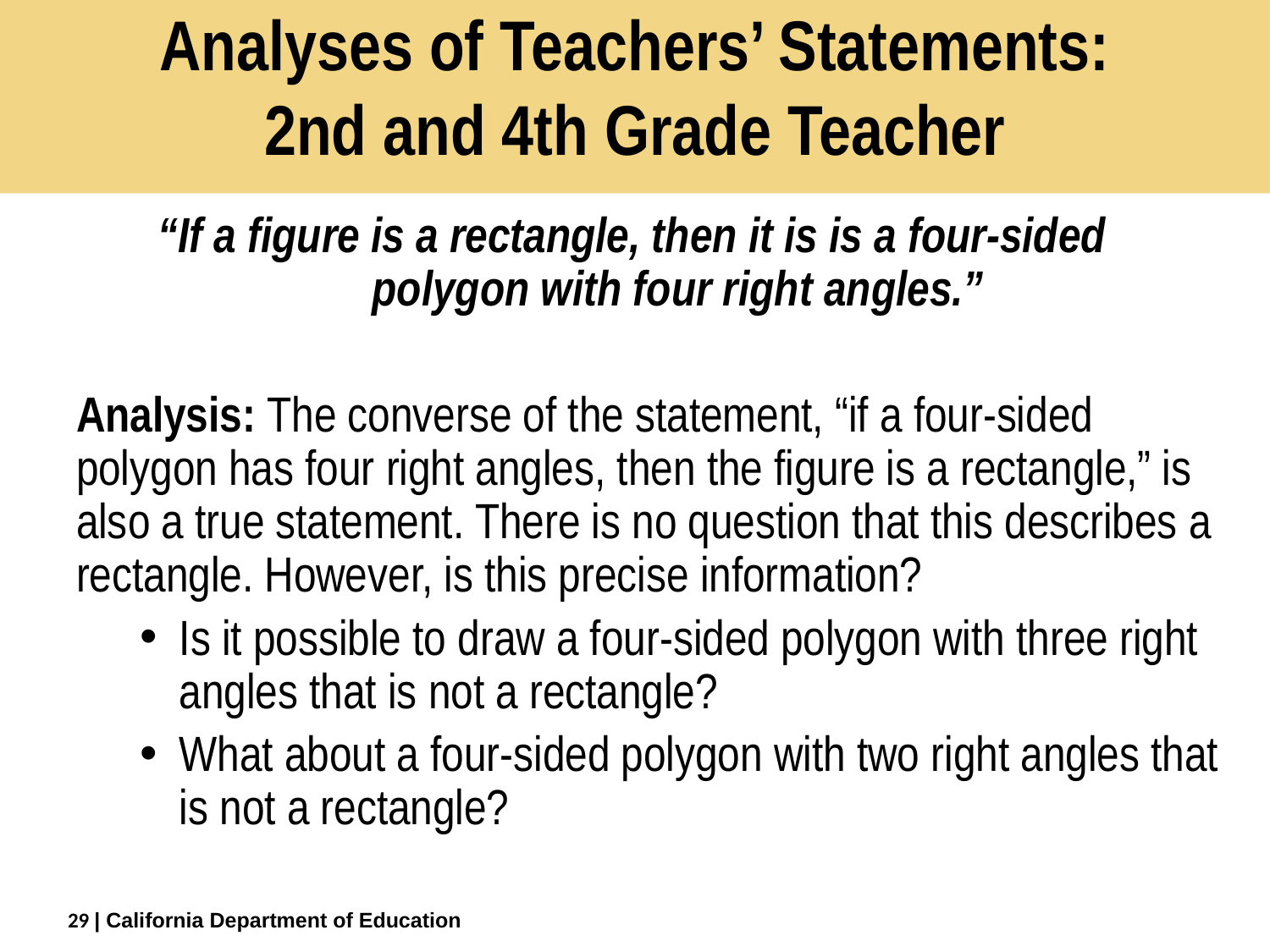

# Analyses of Teachers’ Statements: 2nd and 4th Grade Teacher
“If a figure is a rectangle, then it is is a four-sided     polygon with four right angles.”

Analysis: The converse of the statement, “if a four-sided polygon has four right angles, then the figure is a rectangle,” is also a true statement. There is no question that this describes a rectangle. However, is this precise information?
Is it possible to draw a four-sided polygon with three right angles that is not a rectangle?
What about a four-sided polygon with two right angles that is not a rectangle?

29
| California Department of Education